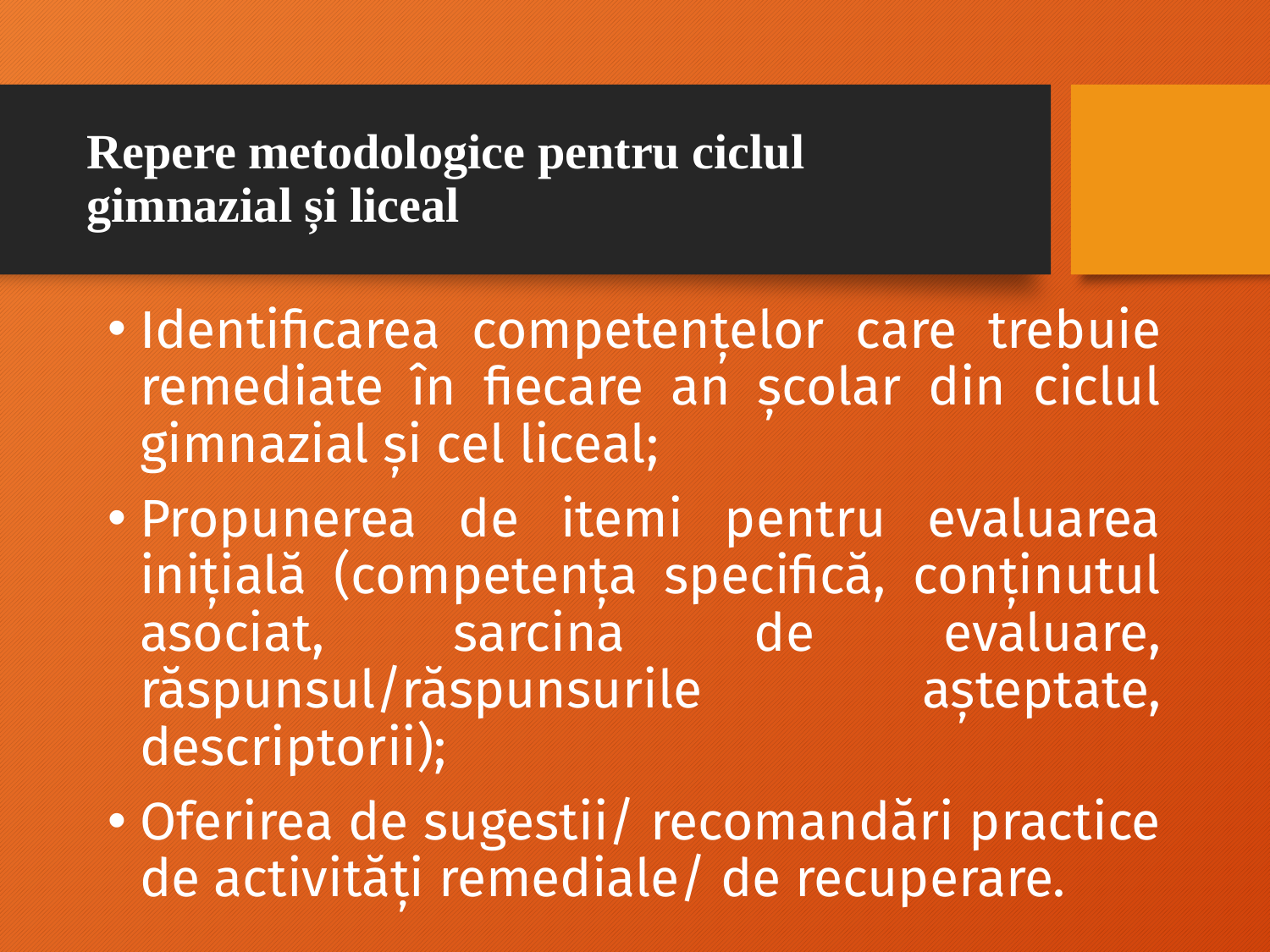

# Repere metodologice pentru ciclul gimnazial și liceal
Identificarea competențelor care trebuie remediate în fiecare an școlar din ciclul gimnazial și cel liceal;
Propunerea de itemi pentru evaluarea inițială (competența specifică, conținutul asociat, sarcina de evaluare, răspunsul/răspunsurile așteptate, descriptorii);
Oferirea de sugestii/ recomandări practice de activități remediale/ de recuperare.